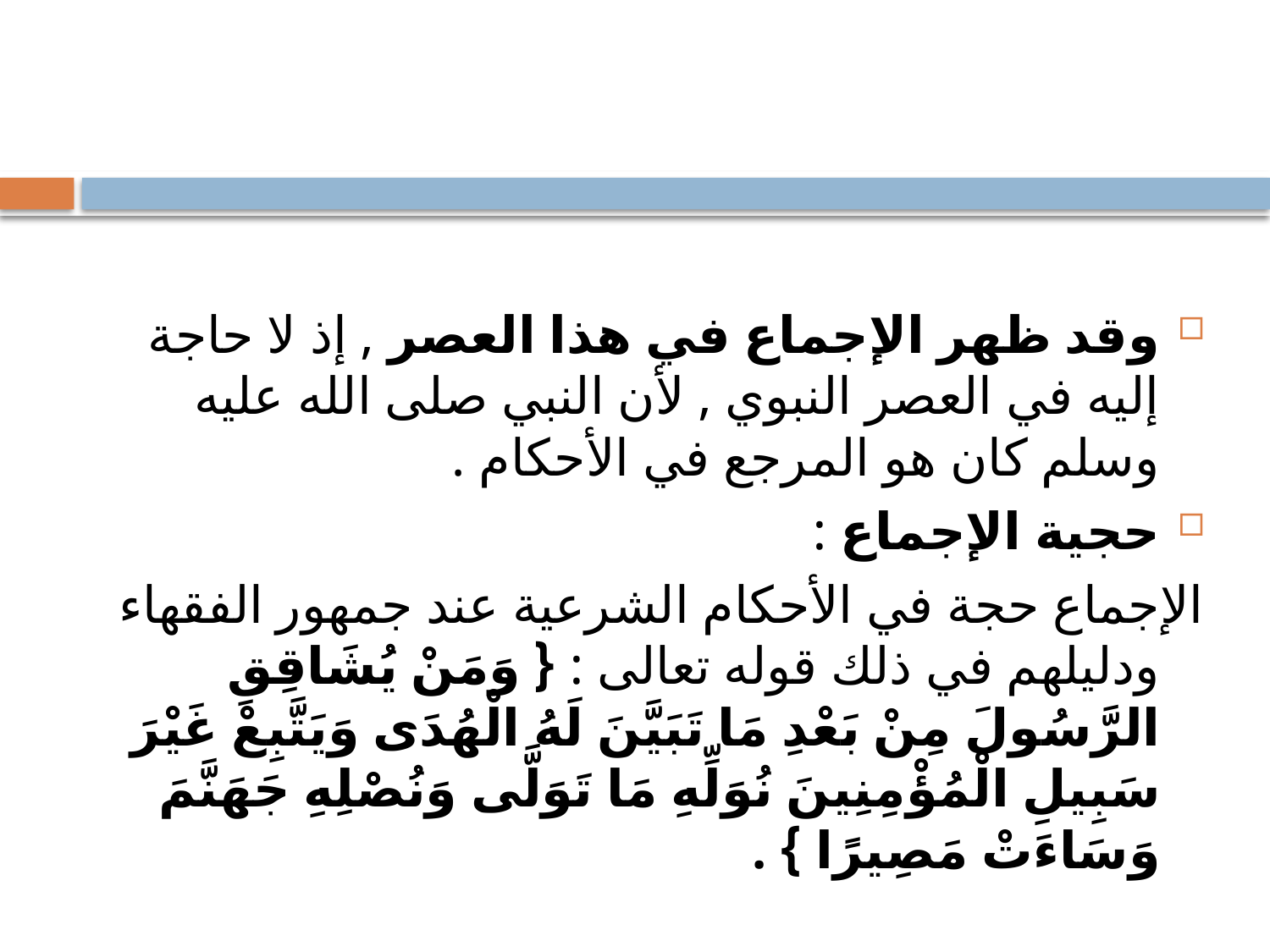

#

وقد ظهر الإجماع في هذا العصر , إذ لا حاجة إليه في العصر النبوي , لأن النبي صلى الله عليه وسلم كان هو المرجع في الأحكام .
حجية الإجماع :
الإجماع حجة في الأحكام الشرعية عند جمهور الفقهاء ودليلهم في ذلك قوله تعالى : { وَمَنْ يُشَاقِقِ الرَّسُولَ مِنْ بَعْدِ مَا تَبَيَّنَ لَهُ الْهُدَى وَيَتَّبِعْ غَيْرَ سَبِيلِ الْمُؤْمِنِينَ نُوَلِّهِ مَا تَوَلَّى وَنُصْلِهِ جَهَنَّمَ وَسَاءَتْ مَصِيرًا } .